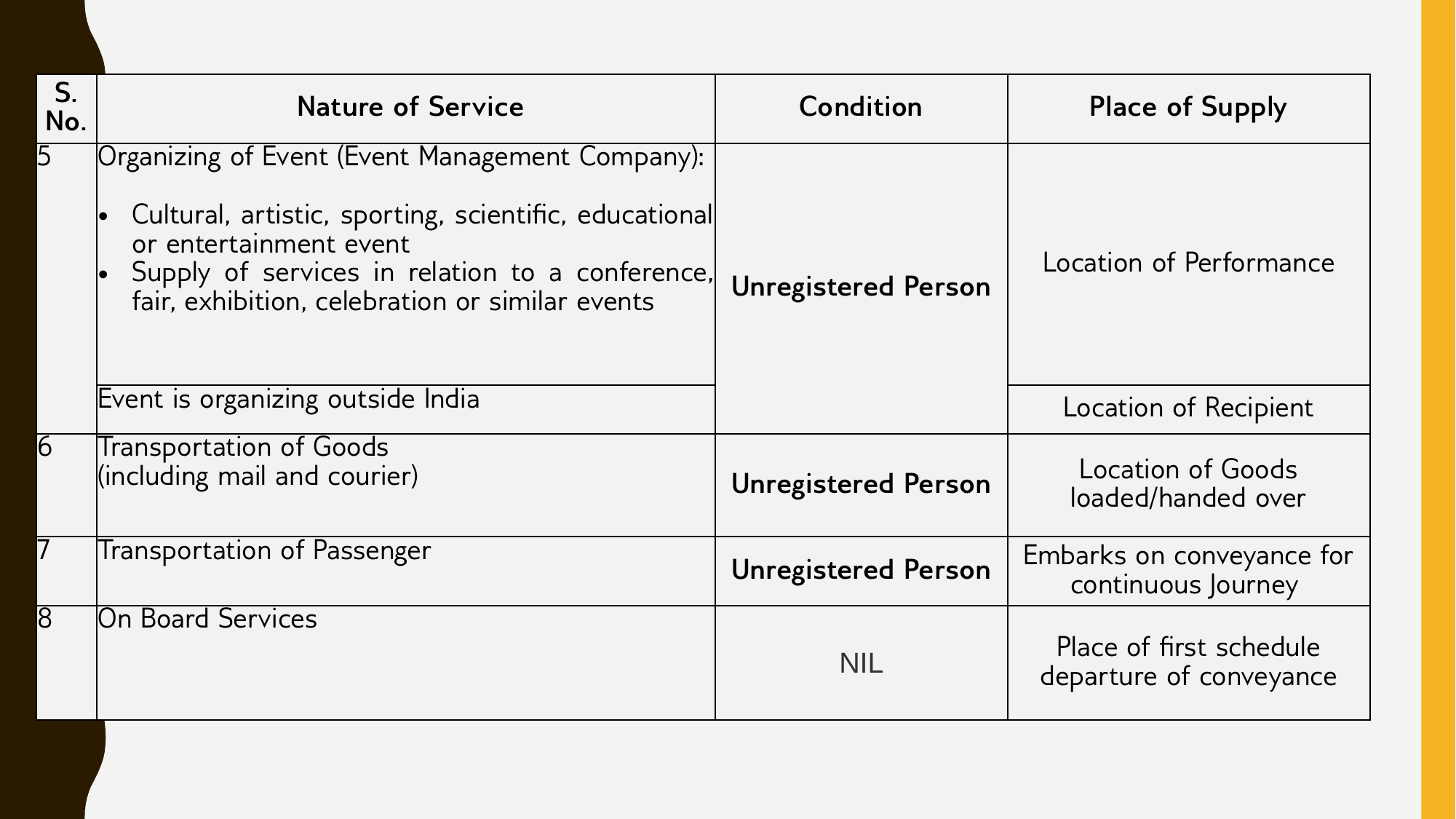

# Sec.12 ……….Place of Supply
| S. No. | Nature of Service | Condition | Place of Supply |
| --- | --- | --- | --- |
| 5 | Organizing of Event (Event Management Company): Cultural, artistic, sporting, scientific, educational or entertainment event Supply of services in relation to a conference, fair, exhibition, celebration or similar events | Unregistered Person | Location of Performance |
|  | Event is organizing outside India |  | Location of Recipient |
| 6 | Transportation of Goods (including mail and courier) | Unregistered Person | Location of Goods loaded/handed over |
| 7 | Transportation of Passenger | Unregistered Person | Embarks on conveyance for continuous Journey |
| 8 | On Board Services | NIL | Place of first schedule departure of conveyance |